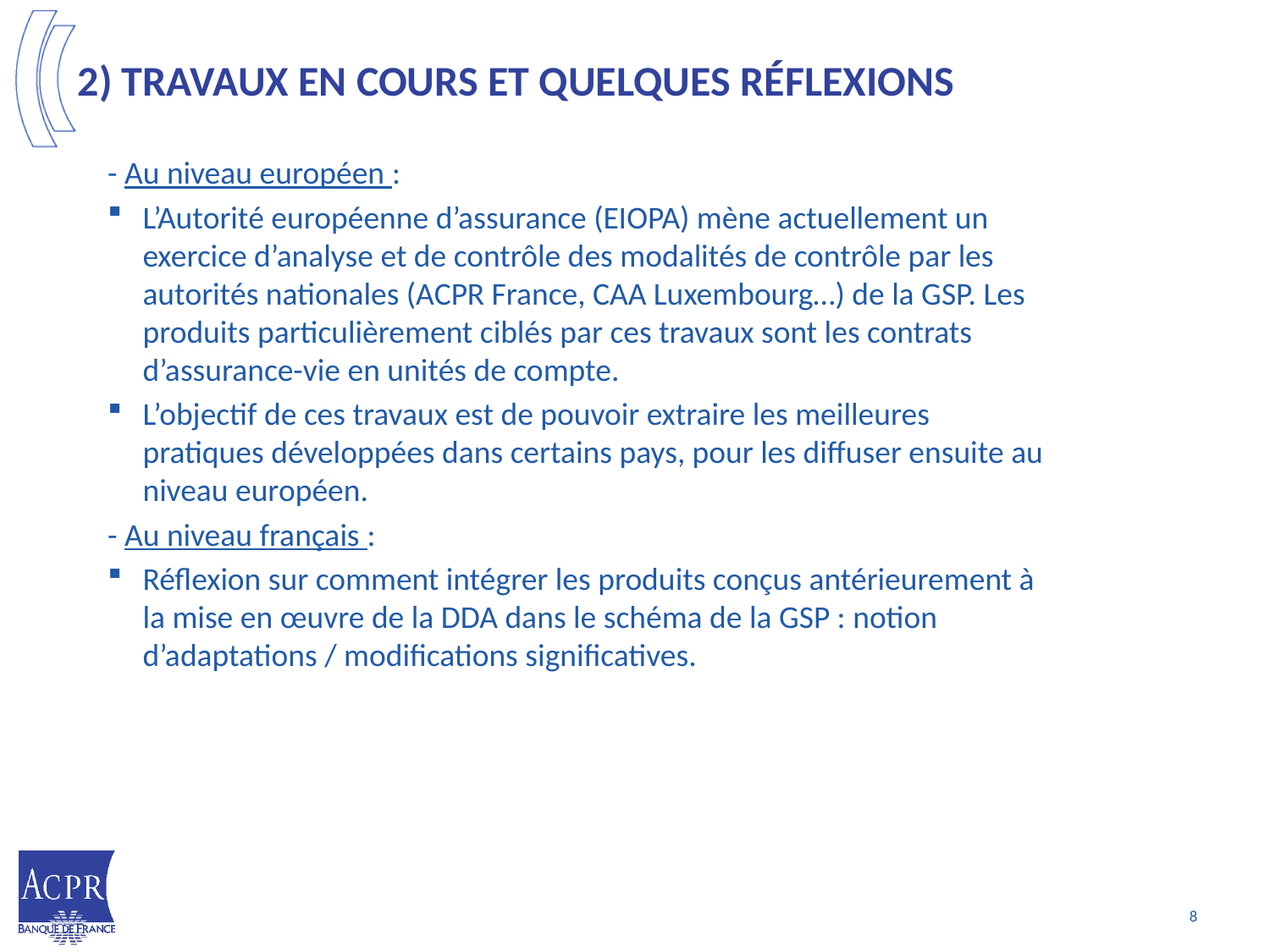

# 2) Travaux en cours et quelques Réflexions
- Au niveau européen :
L’Autorité européenne d’assurance (EIOPA) mène actuellement un exercice d’analyse et de contrôle des modalités de contrôle par les autorités nationales (ACPR France, CAA Luxembourg…) de la GSP. Les produits particulièrement ciblés par ces travaux sont les contrats d’assurance-vie en unités de compte.
L’objectif de ces travaux est de pouvoir extraire les meilleures pratiques développées dans certains pays, pour les diffuser ensuite au niveau européen.
- Au niveau français :
Réflexion sur comment intégrer les produits conçus antérieurement à la mise en œuvre de la DDA dans le schéma de la GSP : notion d’adaptations / modifications significatives.

8